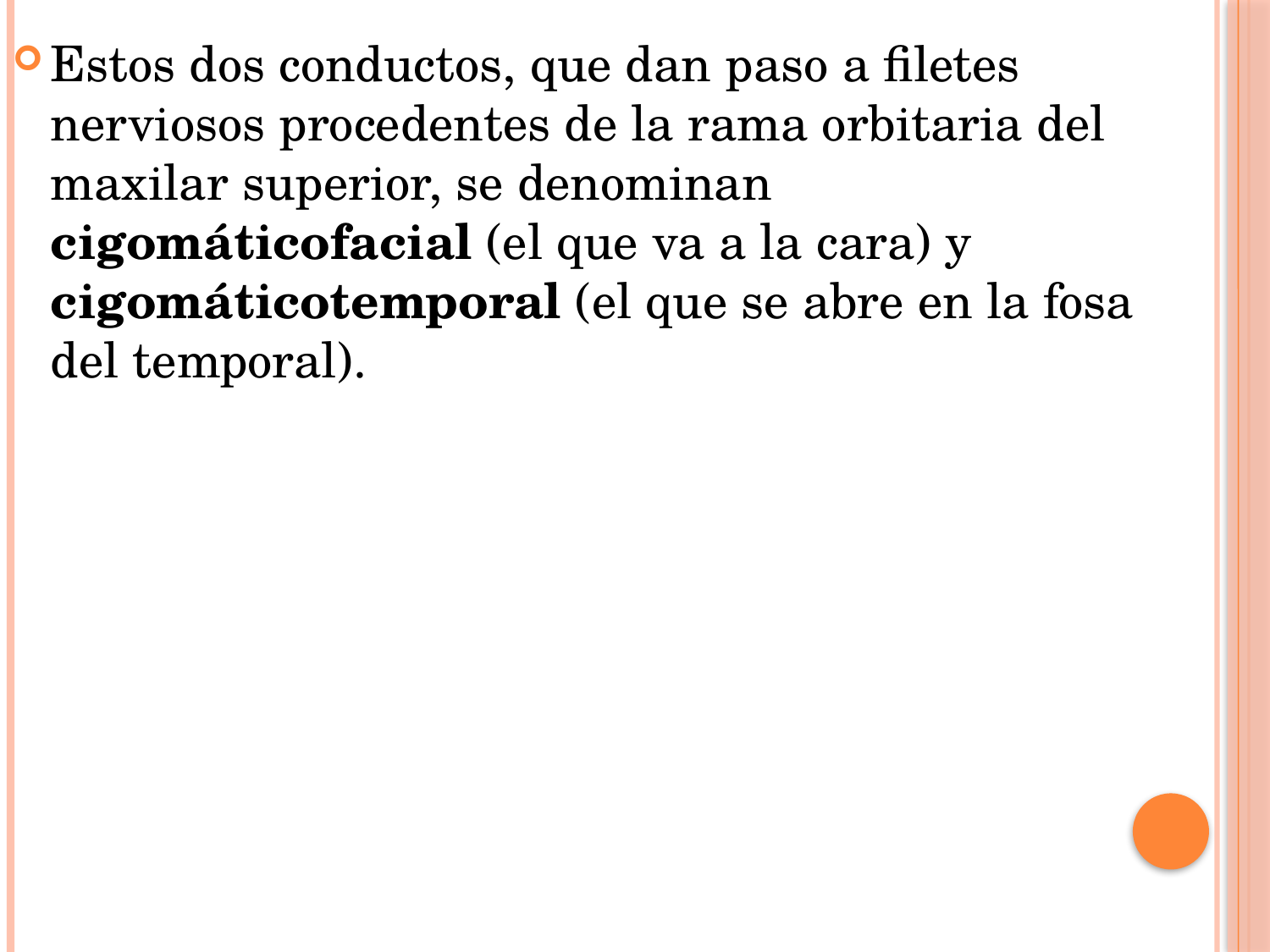

Estos dos conductos, que dan paso a filetes nerviosos procedentes de la rama orbitaria del maxilar superior, se denominan cigomáticofacial (el que va a la cara) y cigomáticotemporal (el que se abre en la fosa del temporal).